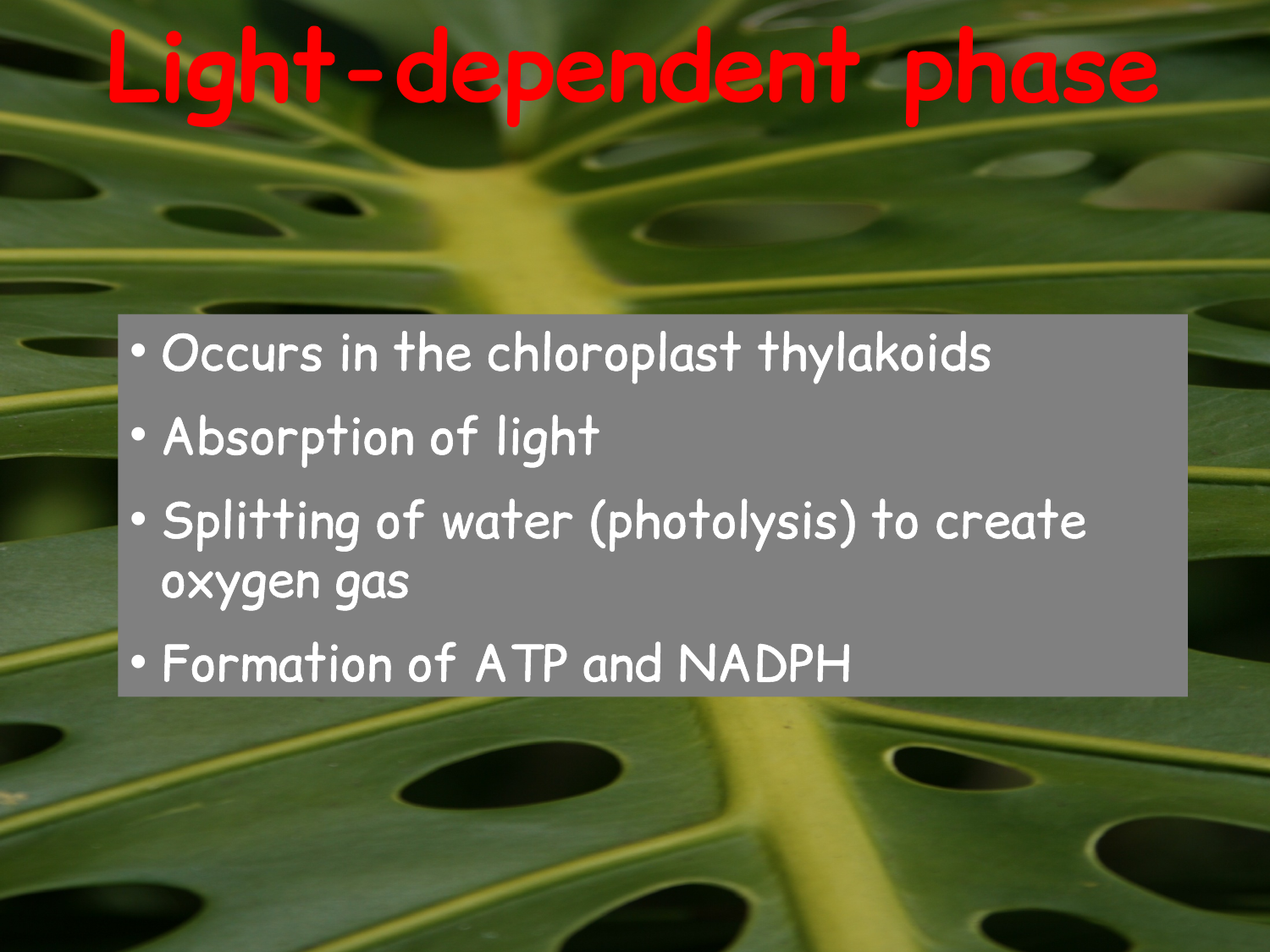

Light-dependent phase
Occurs in the chloroplast thylakoids
Absorption of light
Splitting of water (photolysis) to create oxygen gas
Formation of ATP and NADPH